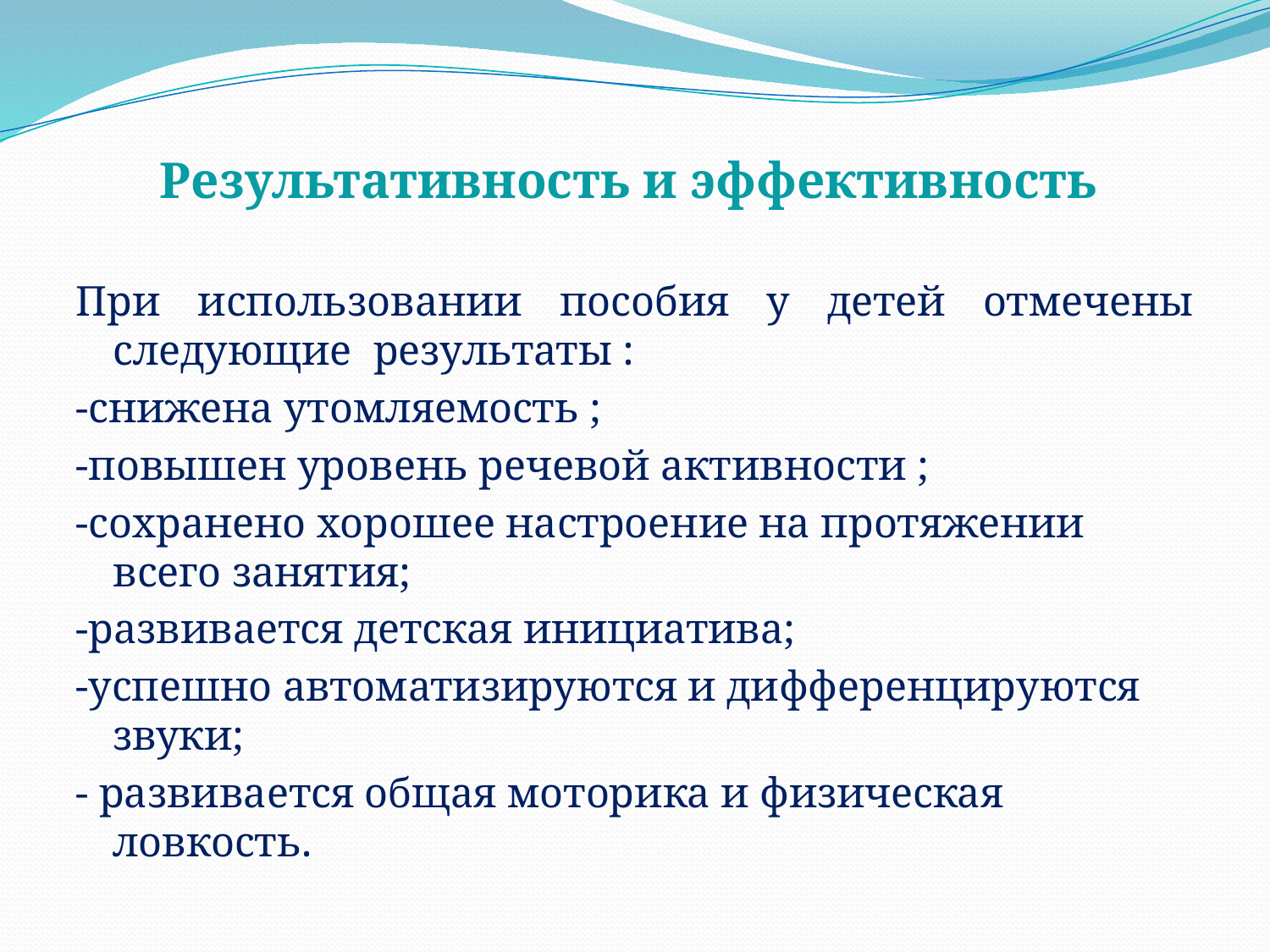

# Результативность и эффективность
При использовании пособия у детей отмечены следующие  результаты :
-снижена утомляемость ;
-повышен уровень речевой активности ;
-сохранено хорошее настроение на протяжении всего занятия;
-развивается детская инициатива;
-успешно автоматизируются и дифференцируются звуки;
- развивается общая моторика и физическая ловкость.